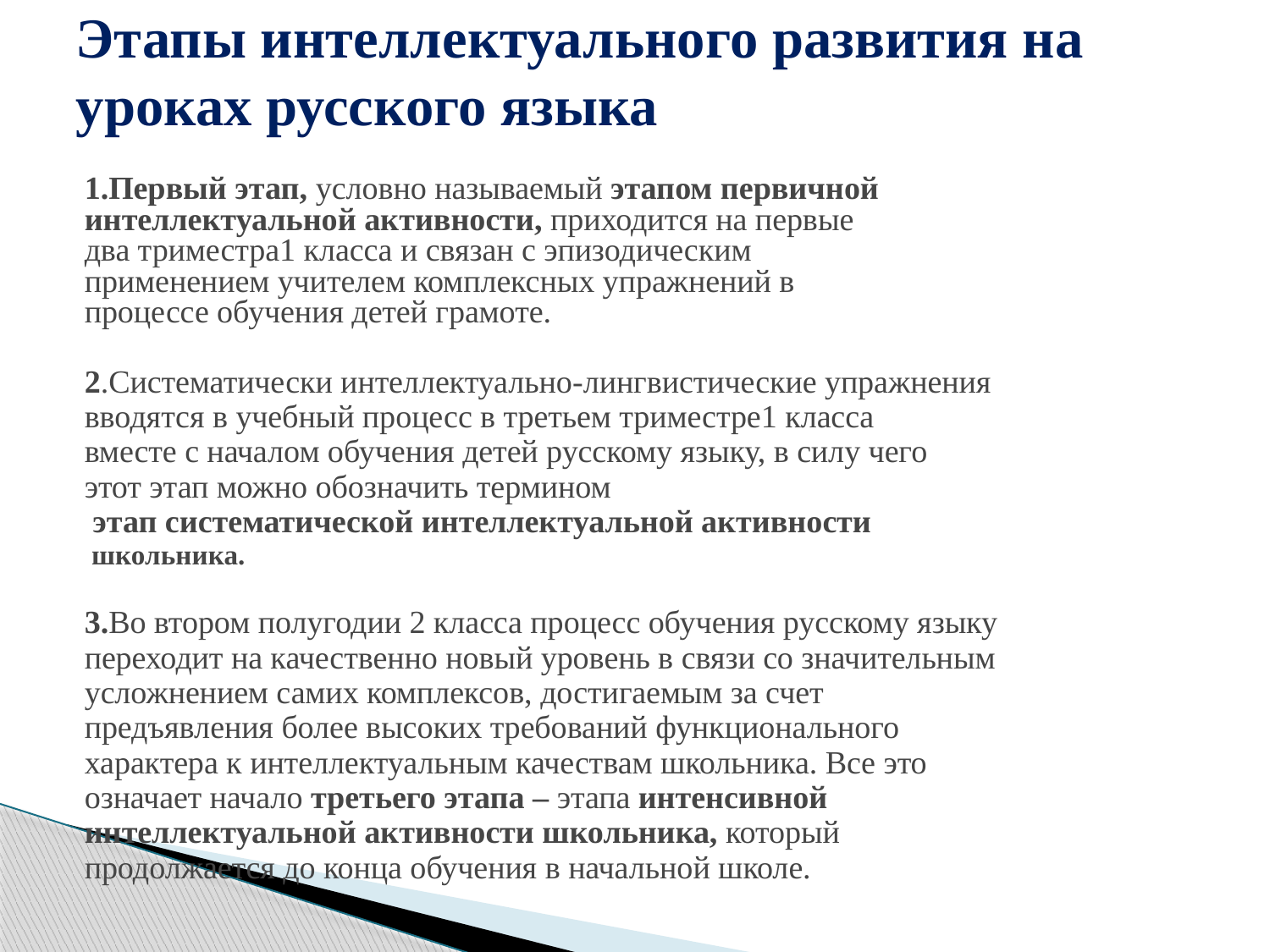

# Этапы интеллектуального развития на уроках русского языка
1.Первый этап, условно называемый этапом первичной
интеллектуальной активности, приходится на первые
два триместра1 класса и связан с эпизодическим
применением учителем комплексных упражнений в
процессе обучения детей грамоте.

2.Систематически интеллектуально-лингвистические упражнения
вводятся в учебный процесс в третьем триместре1 класса
вместе с началом обучения детей русскому языку, в силу чего
этот этап можно обозначить термином
 этап систематической интеллектуальной активности
 школьника.

3.Во втором полугодии 2 класса процесс обучения русскому языку
переходит на качественно новый уровень в связи со значительным
усложнением самих комплексов, достигаемым за счет
предъявления более высоких требований функционального
характера к интеллектуальным качествам школьника. Все это
означает начало третьего этапа – этапа интенсивной
интеллектуальной активности школьника, который
продолжается до конца обучения в начальной школе.